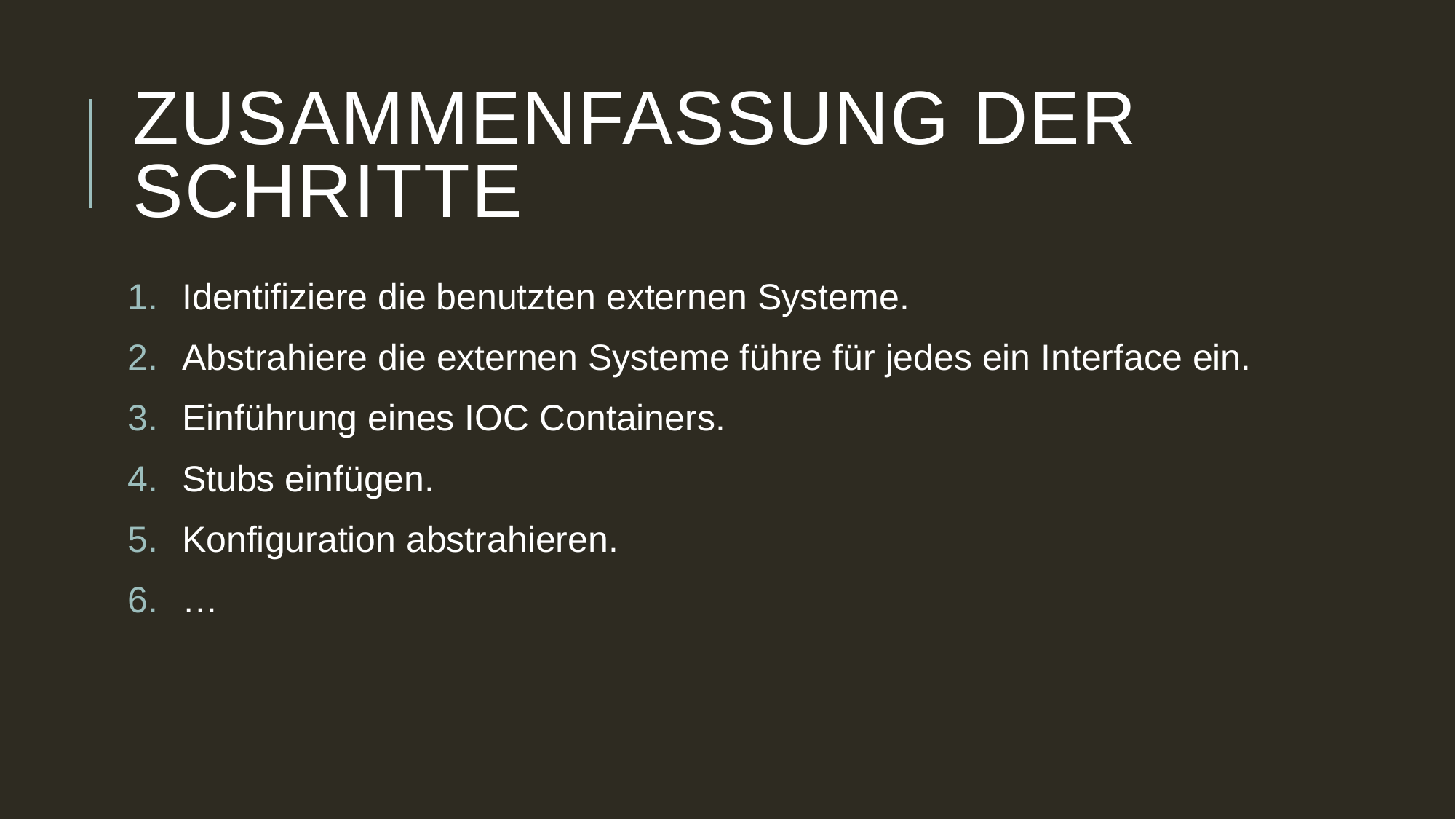

# Zusammenfassung der Schritte
Identifiziere die benutzten externen Systeme.
Abstrahiere die externen Systeme führe für jedes ein Interface ein.
Einführung eines IOC Containers.
Stubs einfügen.
Konfiguration abstrahieren.
…